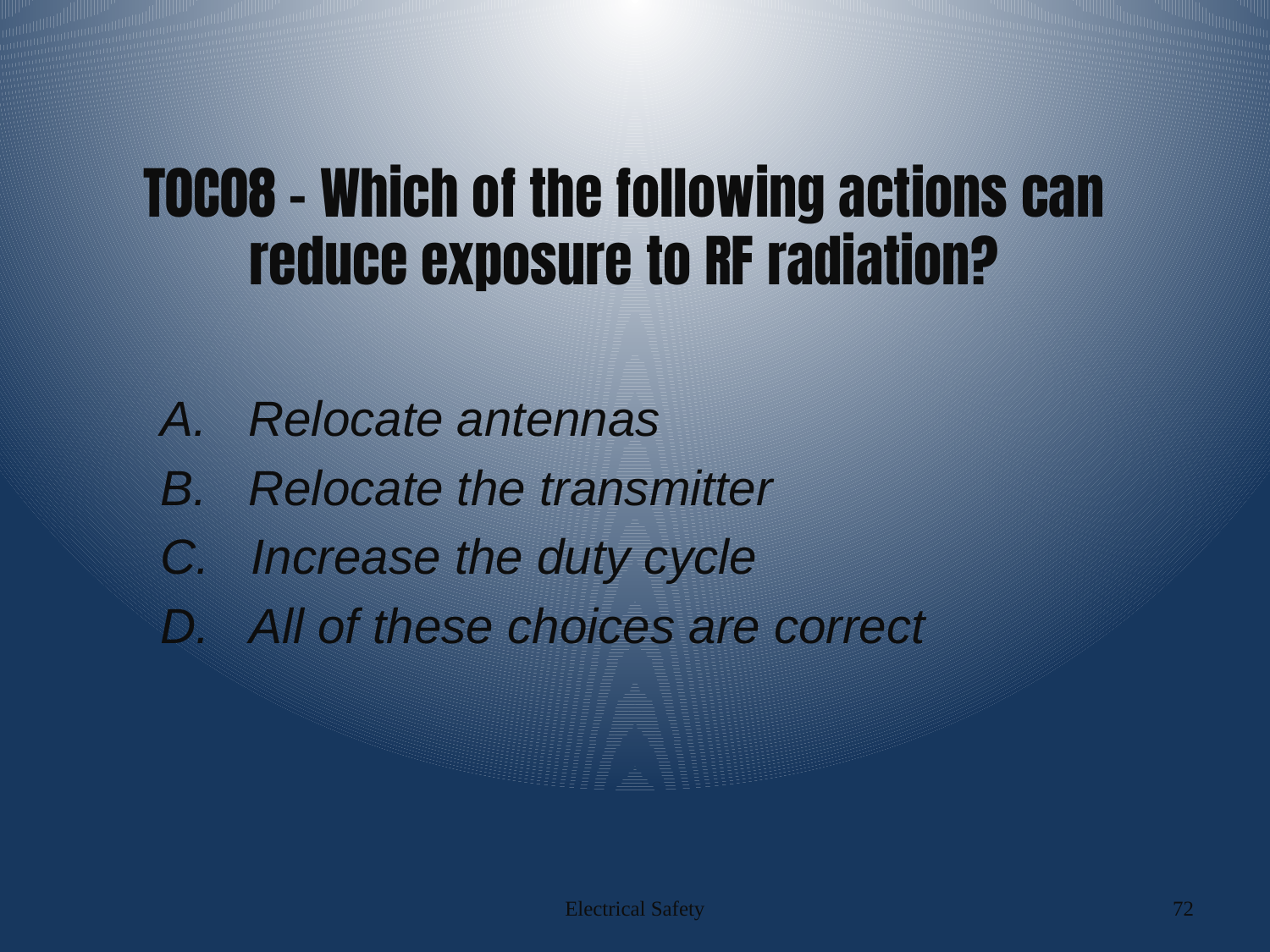

# T0C08 - Which of the following actions can reduce exposure to RF radiation?
A.   Relocate antennas
B.   Relocate the transmitter
C.   Increase the duty cycle
D.   All of these choices are correct
Electrical Safety
72